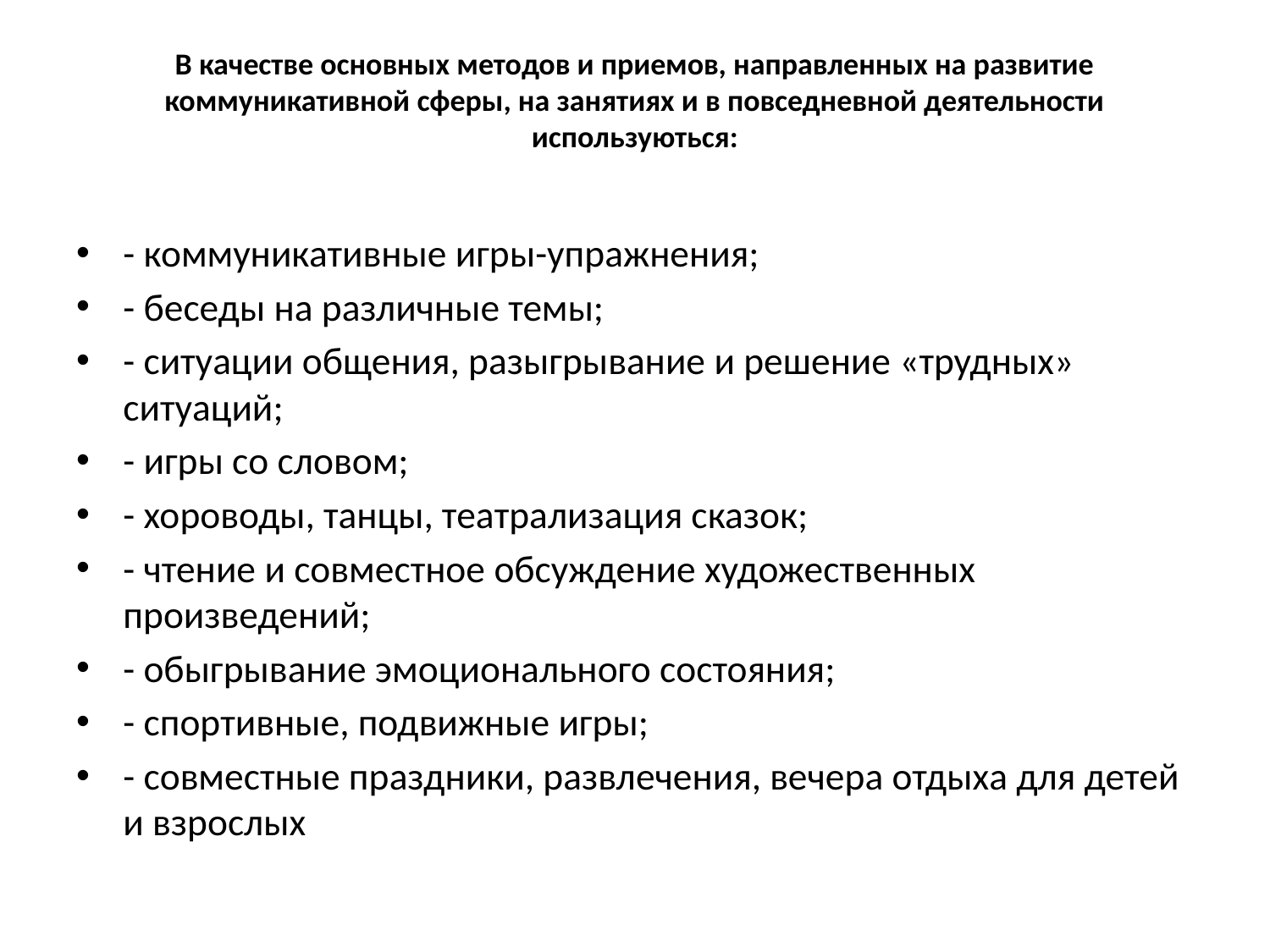

# В качестве основных методов и приемов, направленных на развитие коммуникативной сферы, на занятиях и в повседневной деятельности используються:
- коммуникативные игры-упражнения;
- беседы на различные темы;
- ситуации общения, разыгрывание и решение «трудных» ситуаций;
- игры со словом;
- хороводы, танцы, театрализация сказок;
- чтение и совместное обсуждение художественных произведений;
- обыгрывание эмоционального состояния;
- спортивные, подвижные игры;
- совместные праздники, развлечения, вечера отдыха для детей и взрослых